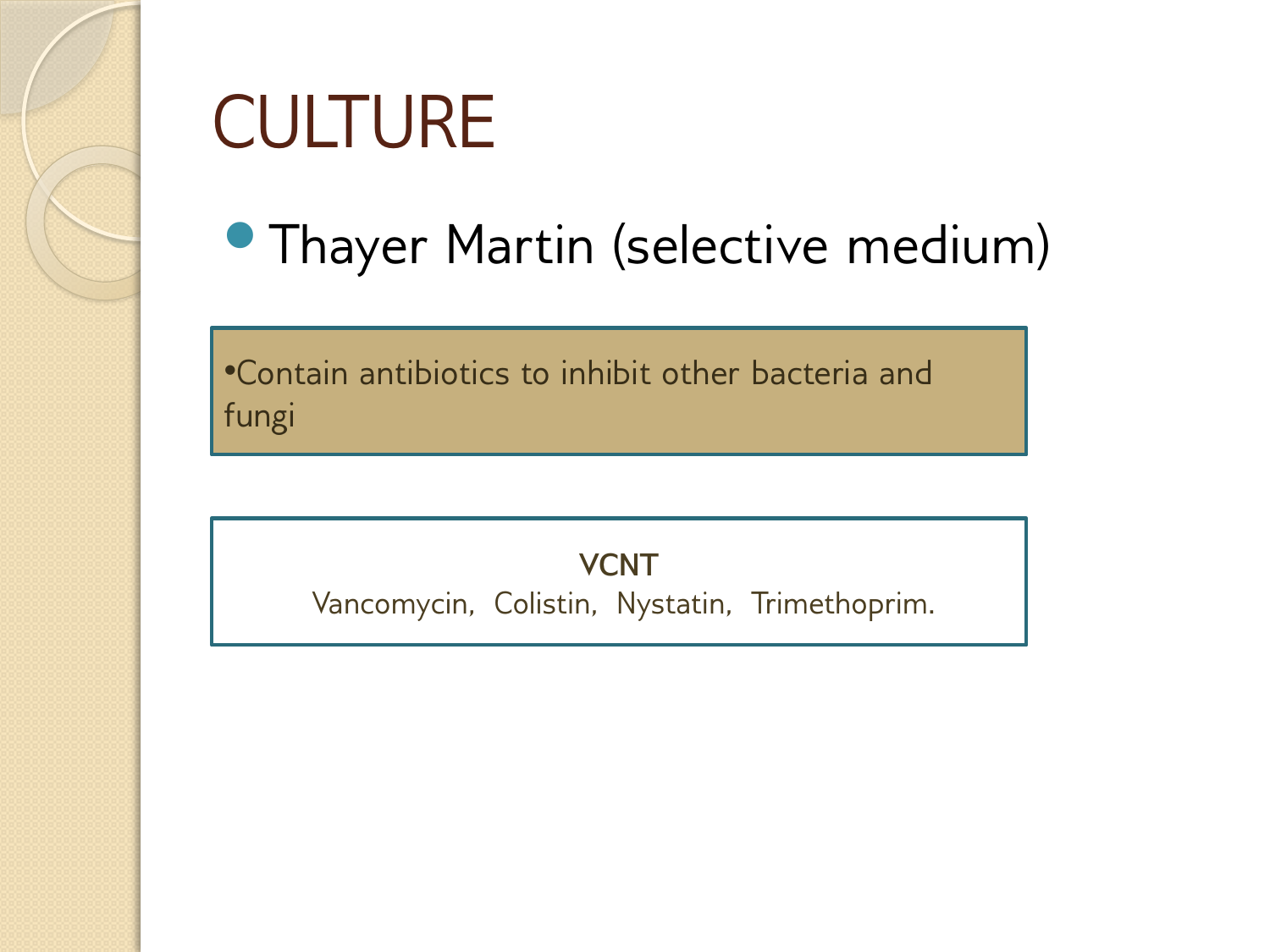

# CULTURE
Thayer Martin (selective medium)

Contain antibiotics to inhibit other bacteria and fungi
VCNT
 Vancomycin,  Colistin,  Nystatin,  Trimethoprim.